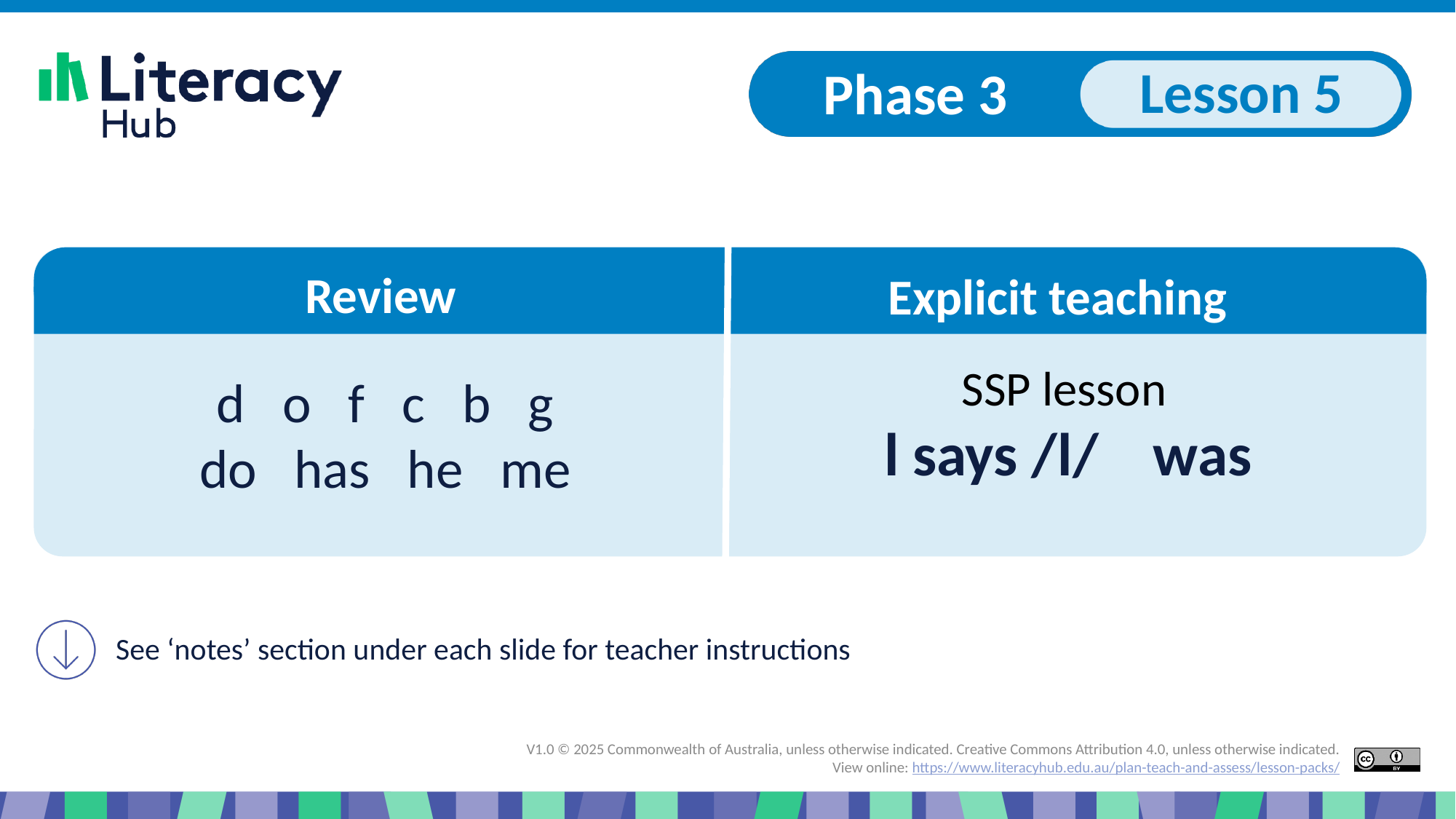

# Slide 1 Start of presentation l says /l/
d   o   f   c   b   g
do   has   he   me

l says /l/    was